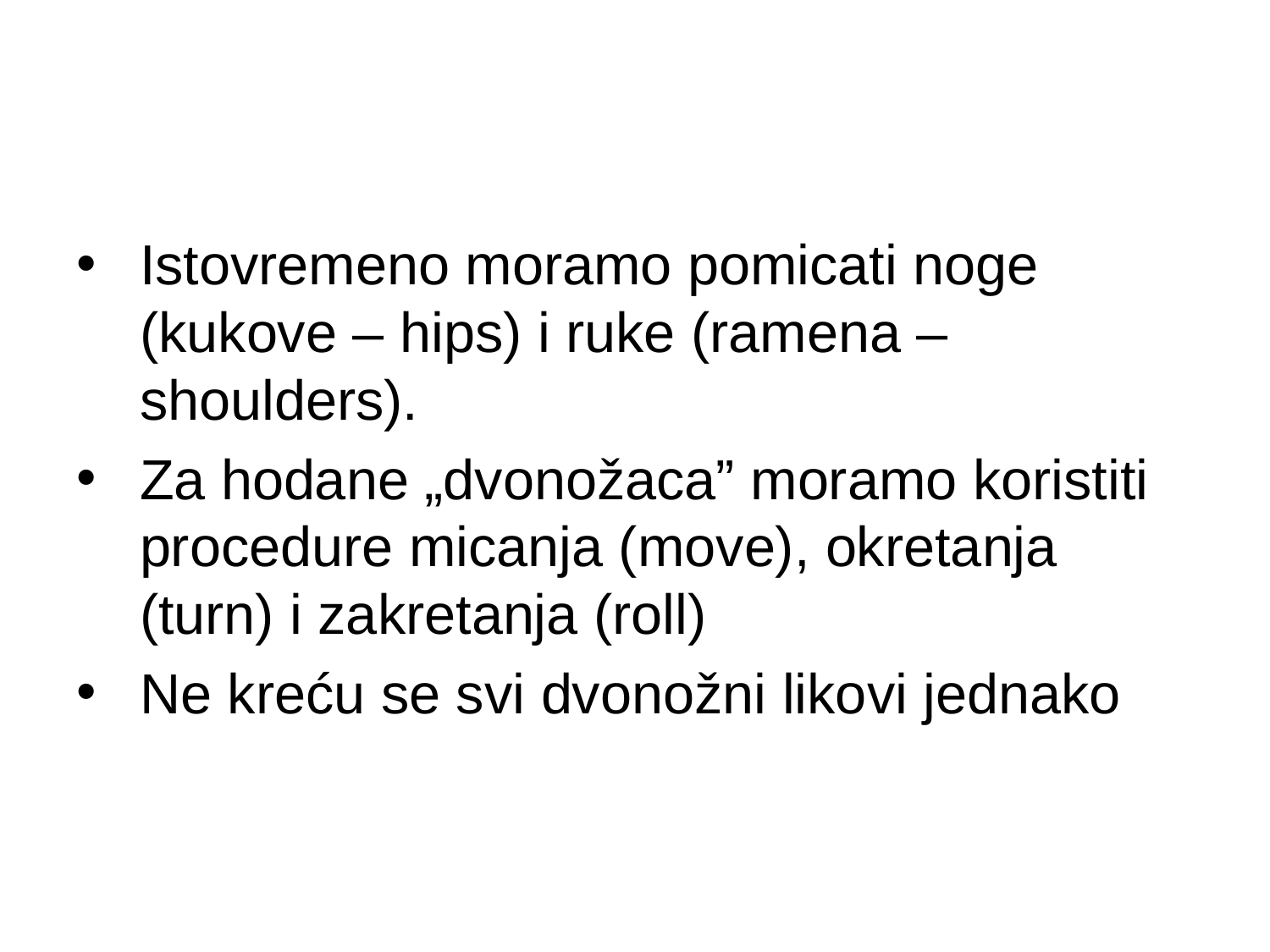

Istovremeno moramo pomicati noge (kukove – hips) i ruke (ramena – shoulders).
Za hodane „dvonožaca” moramo koristiti procedure micanja (move), okretanja (turn) i zakretanja (roll)
Ne kreću se svi dvonožni likovi jednako